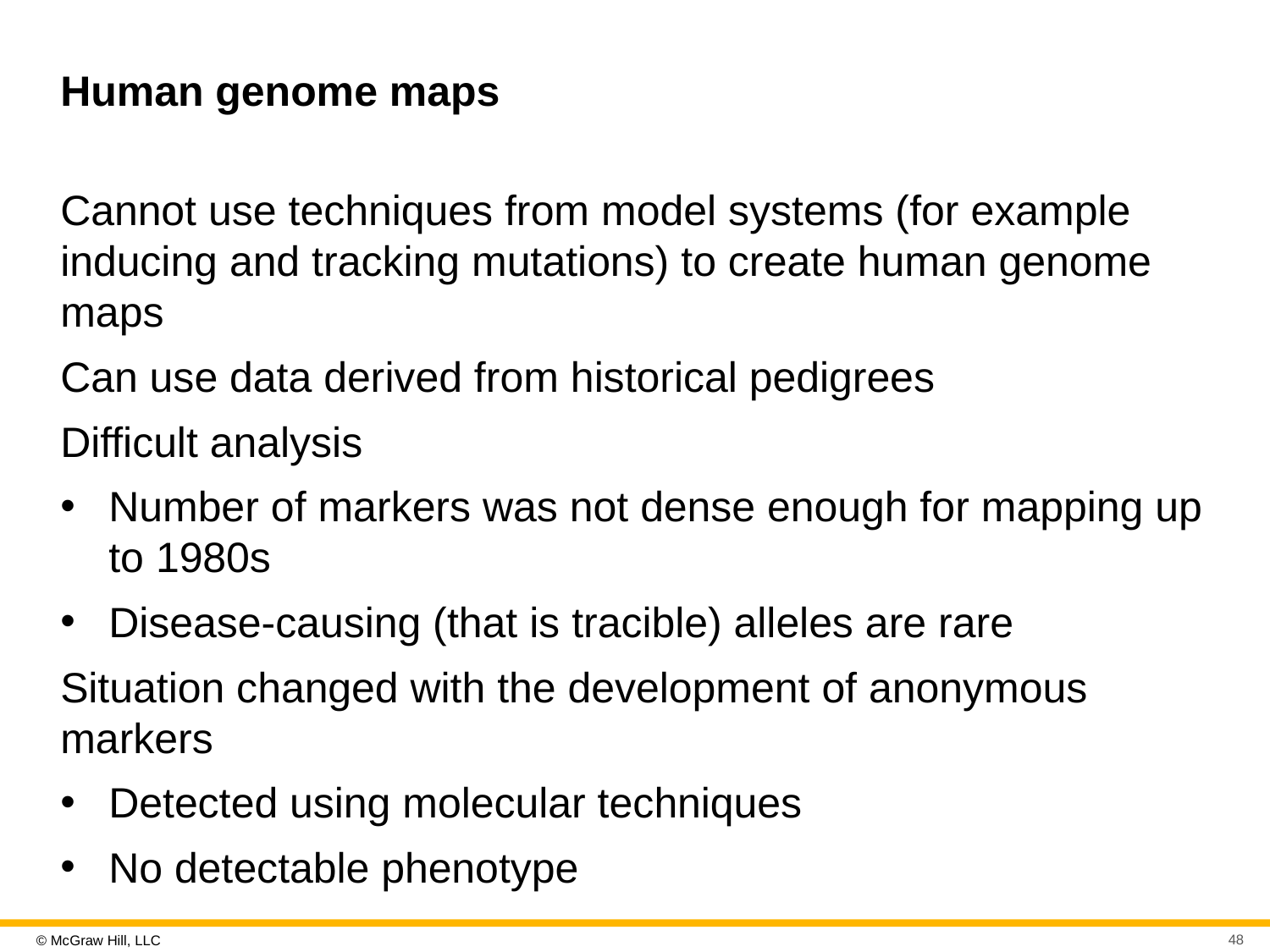

# Human genome maps
Cannot use techniques from model systems (for example inducing and tracking mutations) to create human genome maps
Can use data derived from historical pedigrees
Difficult analysis
Number of markers was not dense enough for mapping up to 1980s
Disease-causing (that is tracible) alleles are rare
Situation changed with the development of anonymous markers
Detected using molecular techniques
No detectable phenotype
48